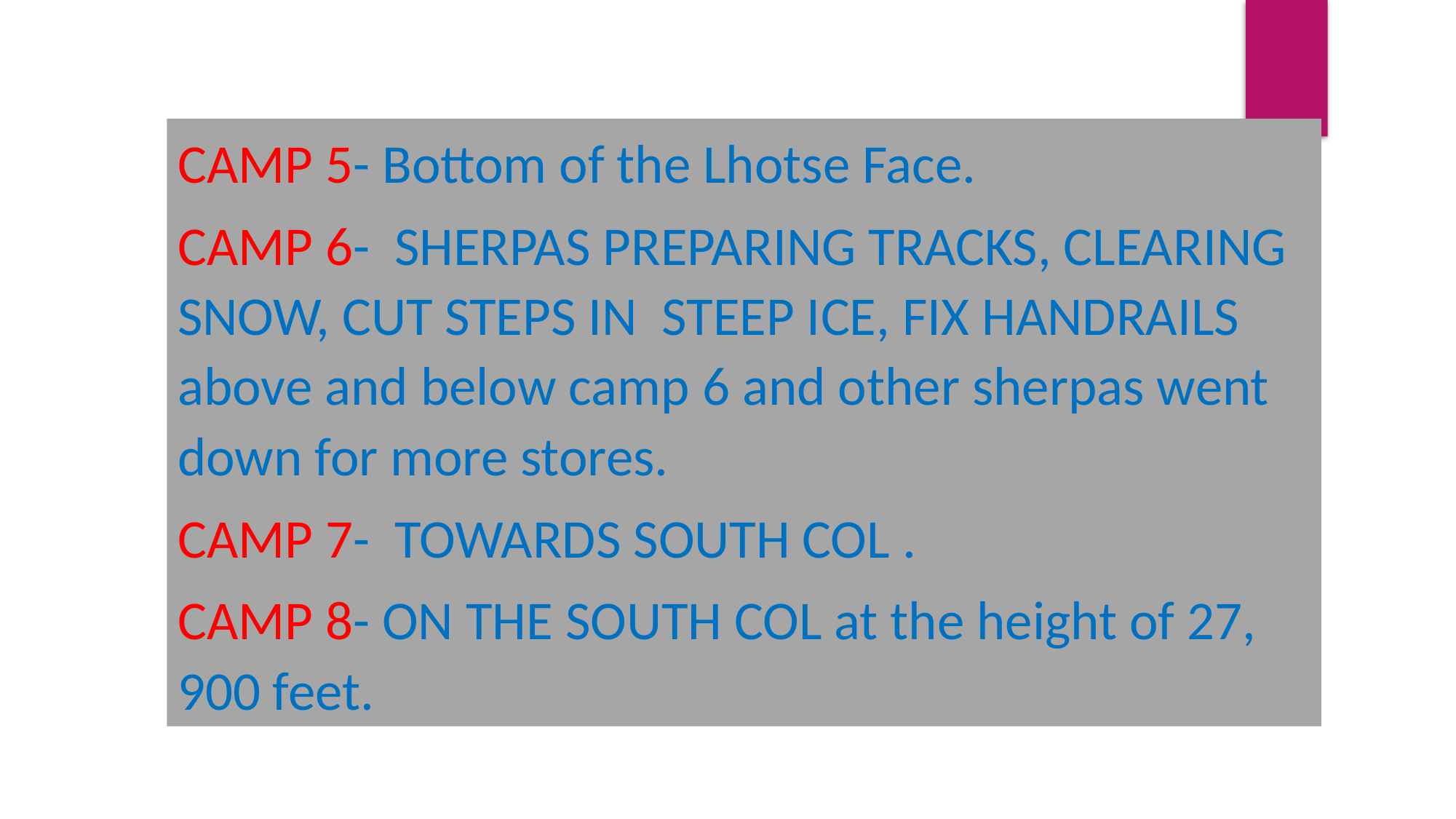

CAMP 5- Bottom of the Lhotse Face.
CAMP 6-  SHERPAS PREPARING TRACKS, CLEARING SNOW, CUT STEPS IN  STEEP ICE, FIX HANDRAILS above and below camp 6 and other sherpas went down for more stores.
CAMP 7-  TOWARDS SOUTH COL .
CAMP 8- ON THE SOUTH COL at the height of 27, 900 feet.